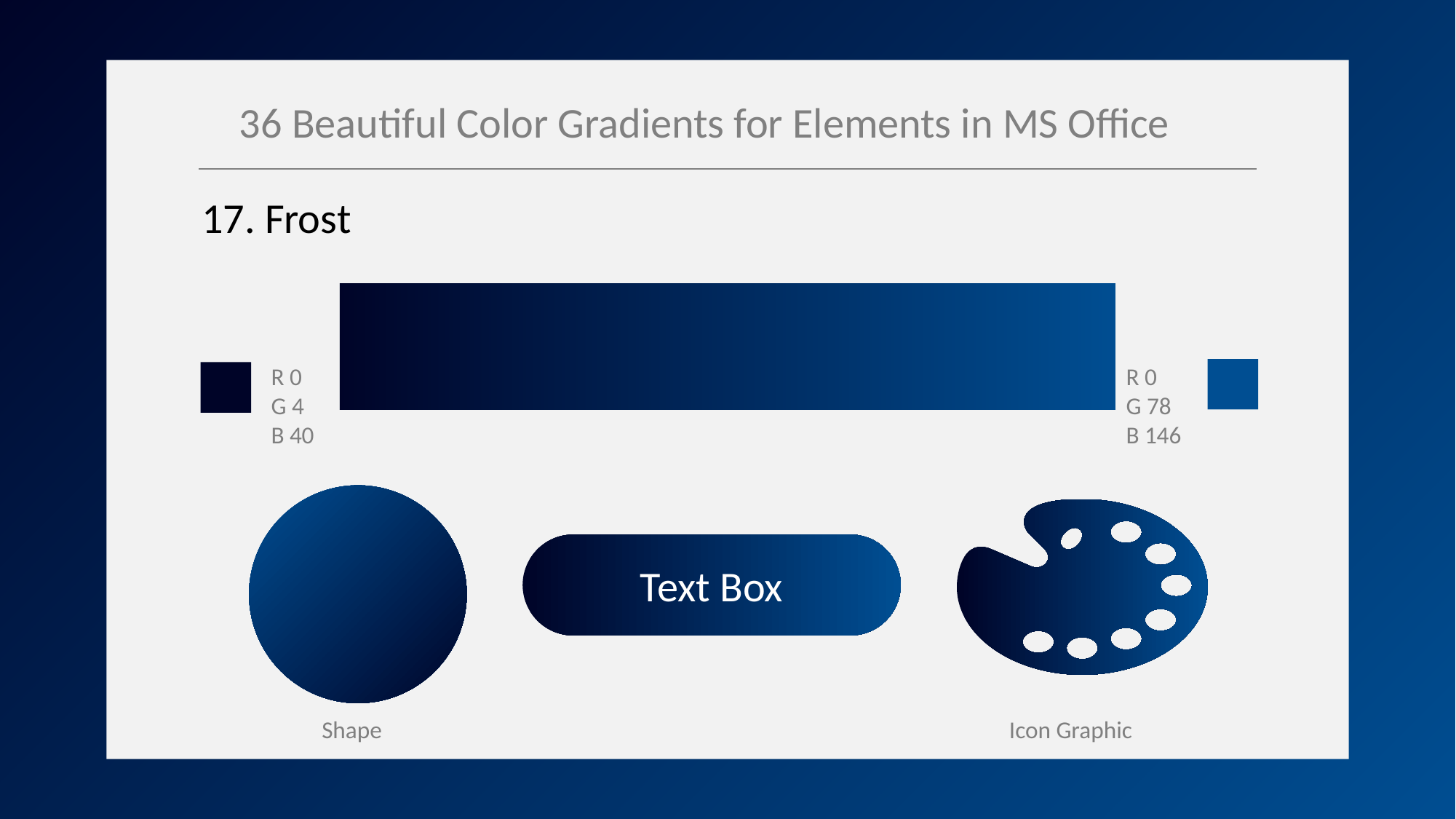

36 Beautiful Color Gradients for Elements in MS Office
17. Frost

R 0
G 4
B 40
R 0
G 78
B 146

Text Box
Shape
Icon Graphic
Credit Post
https://digitalsynopsis.com